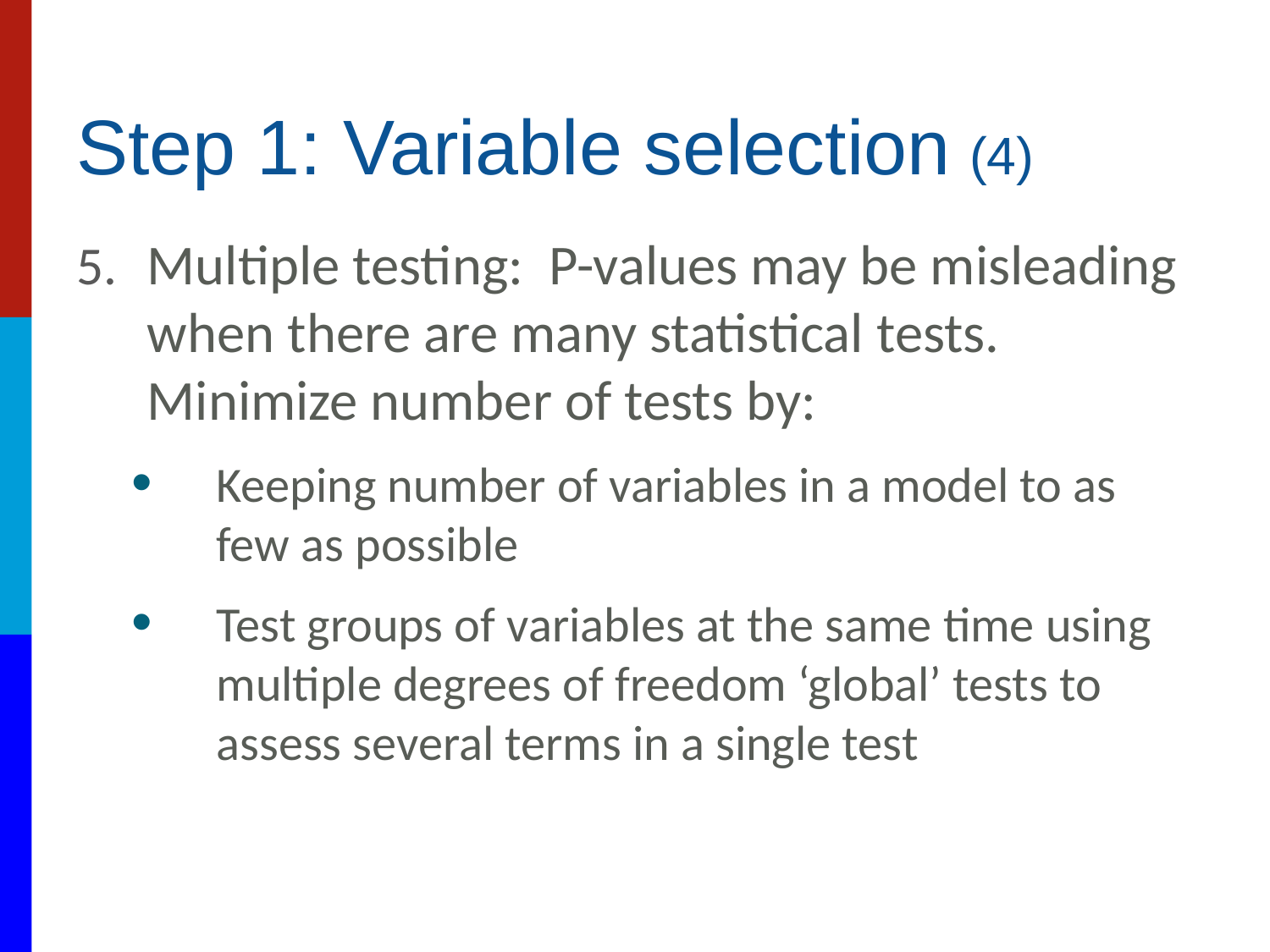

# Step 1: Variable selection (4)
Multiple testing:  P-values may be misleading when there are many statistical tests.  Minimize number of tests by:
Keeping number of variables in a model to as few as possible
Test groups of variables at the same time using multiple degrees of freedom ‘global’ tests to assess several terms in a single test